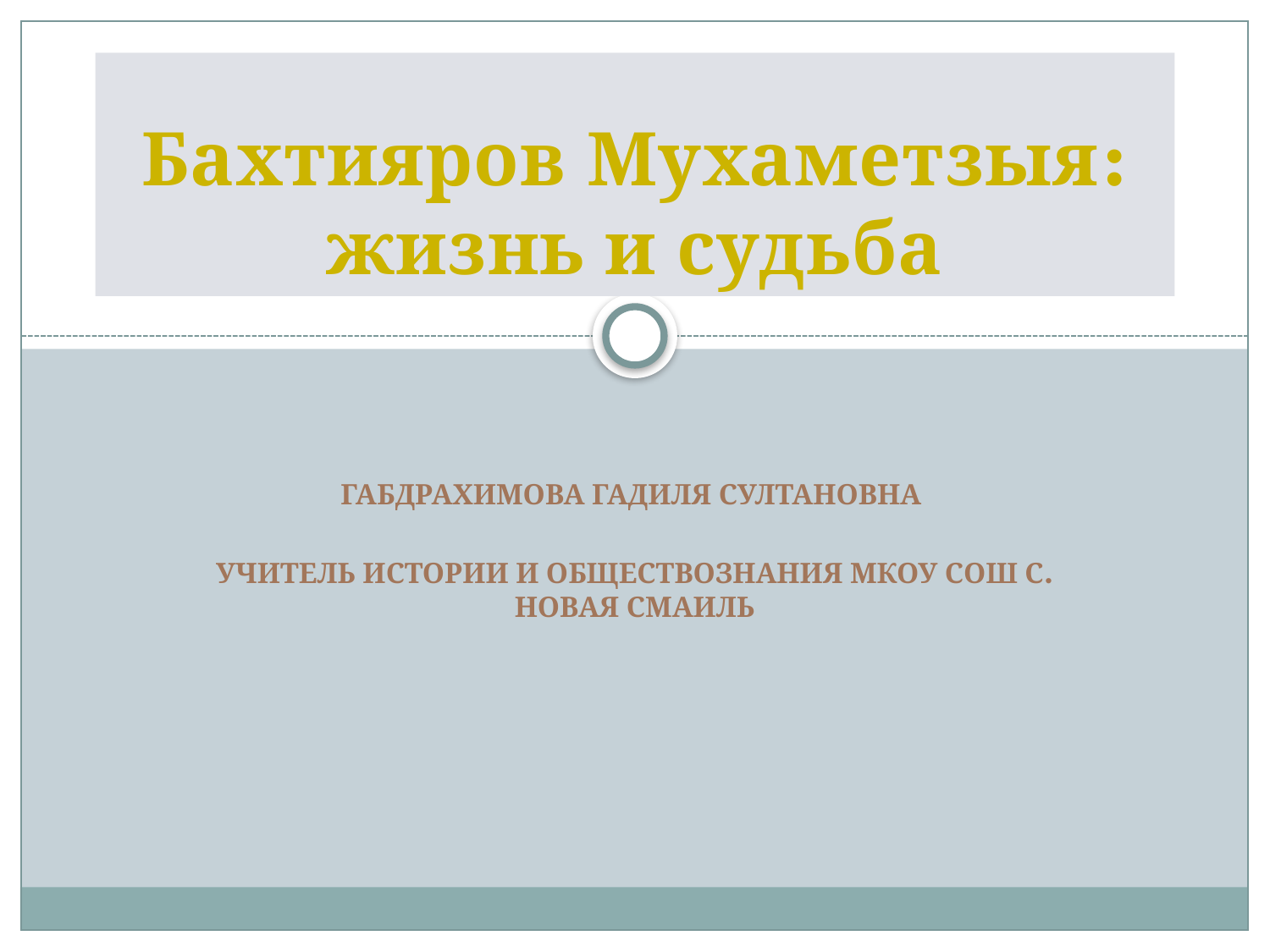

# Бахтияров Мухаметзыя: жизнь и судьба

Габдрахимова Гадиля Султановна

учитель истории и обществознания МКОУ СОШ с. Новая Смаиль